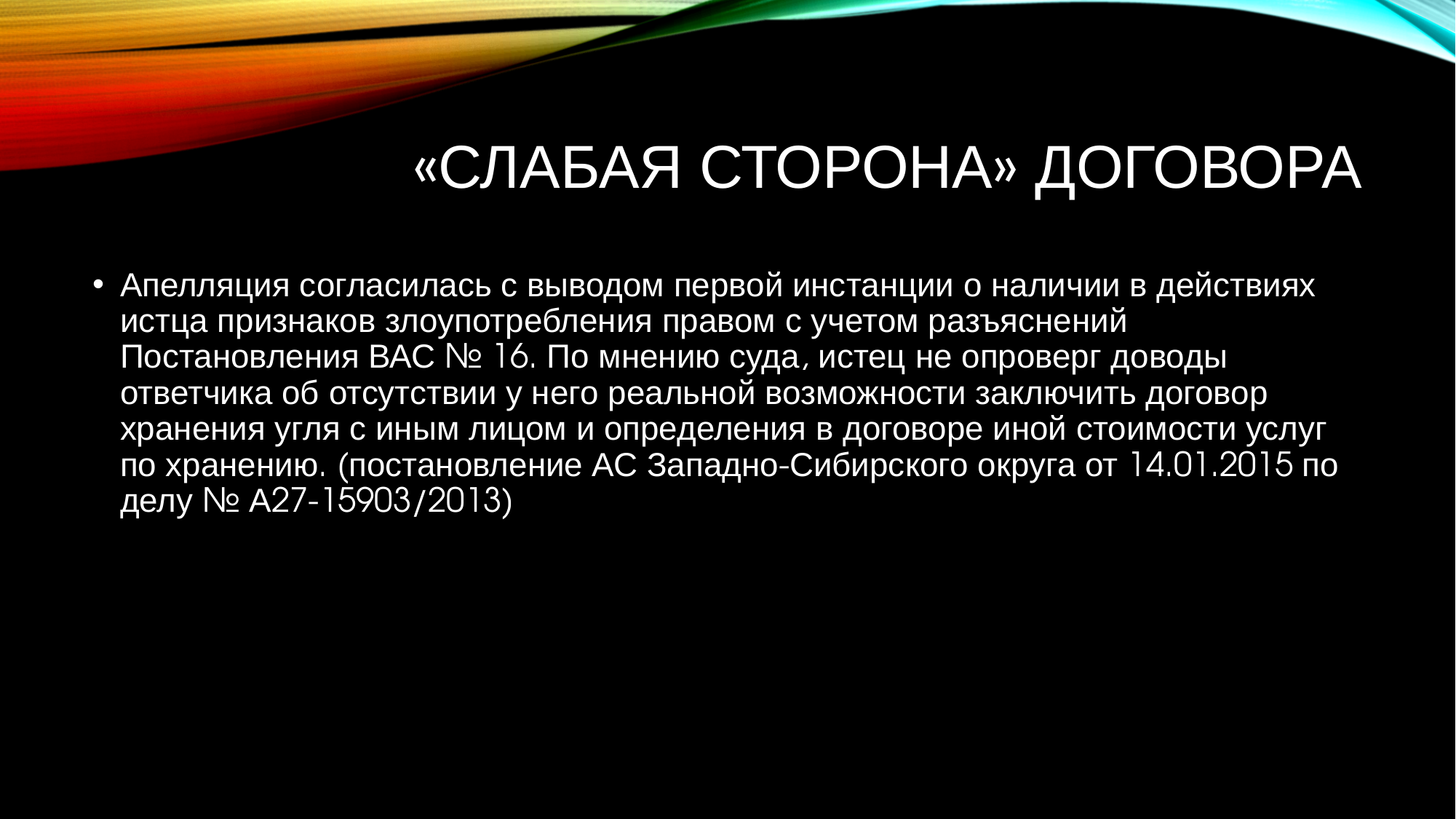

# «Слабая сторона» договора
Апелляция согласилась с выводом первой инстанции о наличии в действиях истца признаков злоупотребления правом с учетом разъяснений Постановления ВАС № 16. По мнению суда, истец не опроверг доводы ответчика об отсутствии у него реальной возможности заключить договор хранения угля с иным лицом и определения в договоре иной стоимости услуг по хранению. (постановление АС Западно-Сибирского округа от 14.01.2015 по делу № А27-15903/2013)